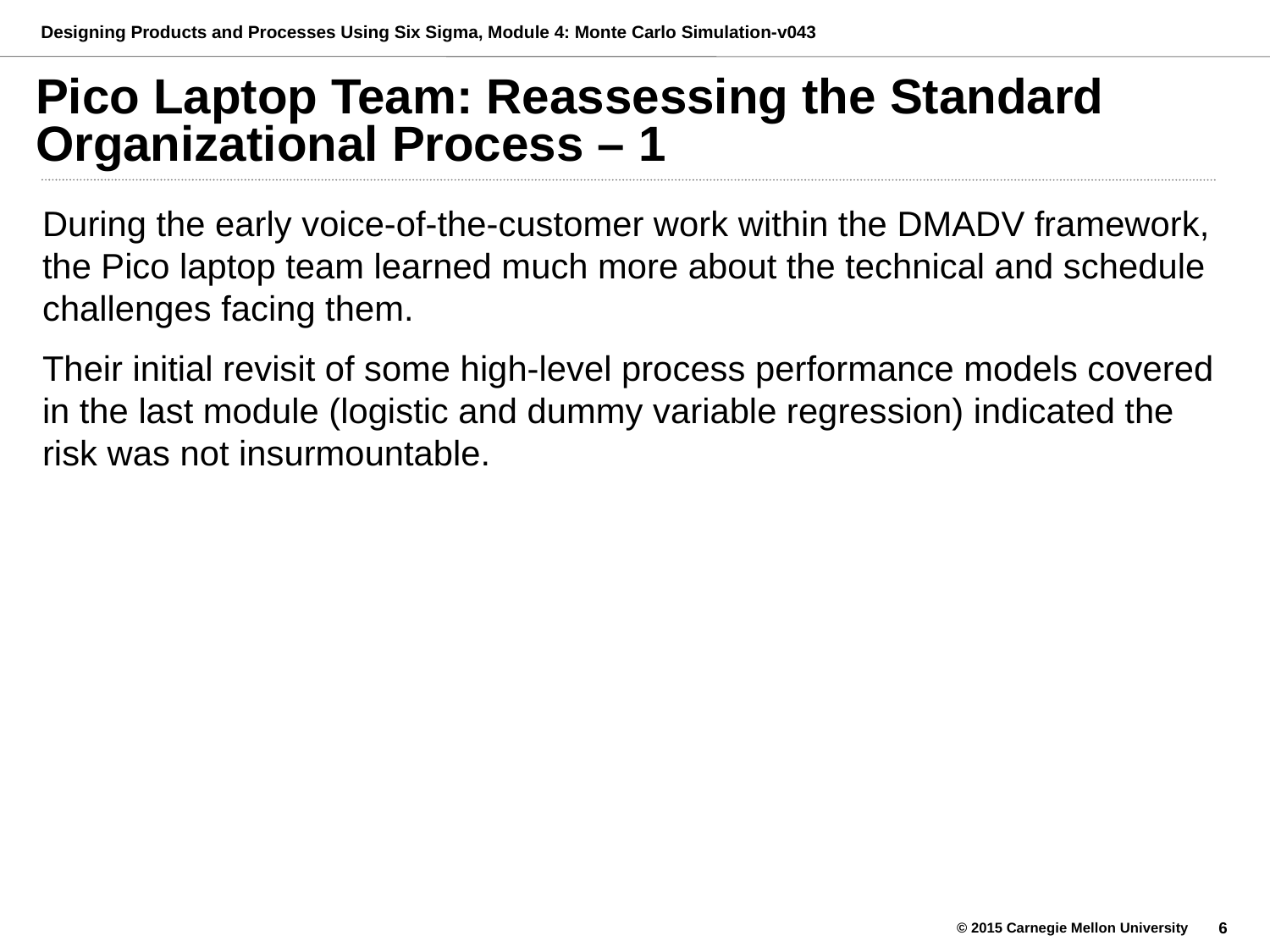

# Pico Laptop Team: Reassessing the Standard Organizational Process – 1
During the early voice-of-the-customer work within the DMADV framework, the Pico laptop team learned much more about the technical and schedule challenges facing them.
Their initial revisit of some high-level process performance models covered in the last module (logistic and dummy variable regression) indicated the risk was not insurmountable.